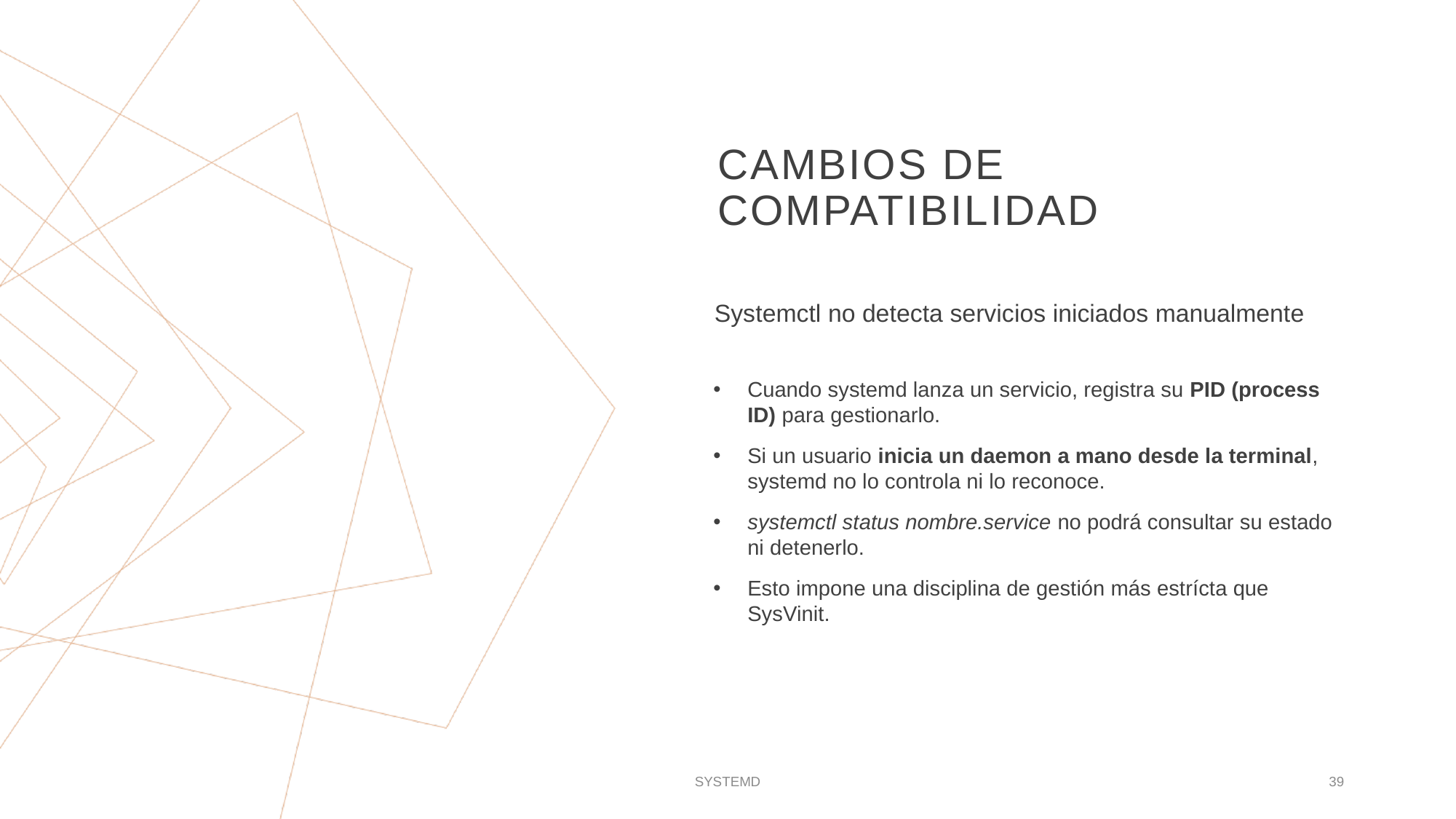

# CAMBIOS DE COMPATIBILIDAD
Systemctl no detecta servicios iniciados manualmente
Cuando systemd lanza un servicio, registra su PID (process ID) para gestionarlo.
Si un usuario inicia un daemon a mano desde la terminal, systemd no lo controla ni lo reconoce.
systemctl status nombre.service no podrá consultar su estado ni detenerlo.
Esto impone una disciplina de gestión más estrícta que SysVinit.

SYSTEMD
39